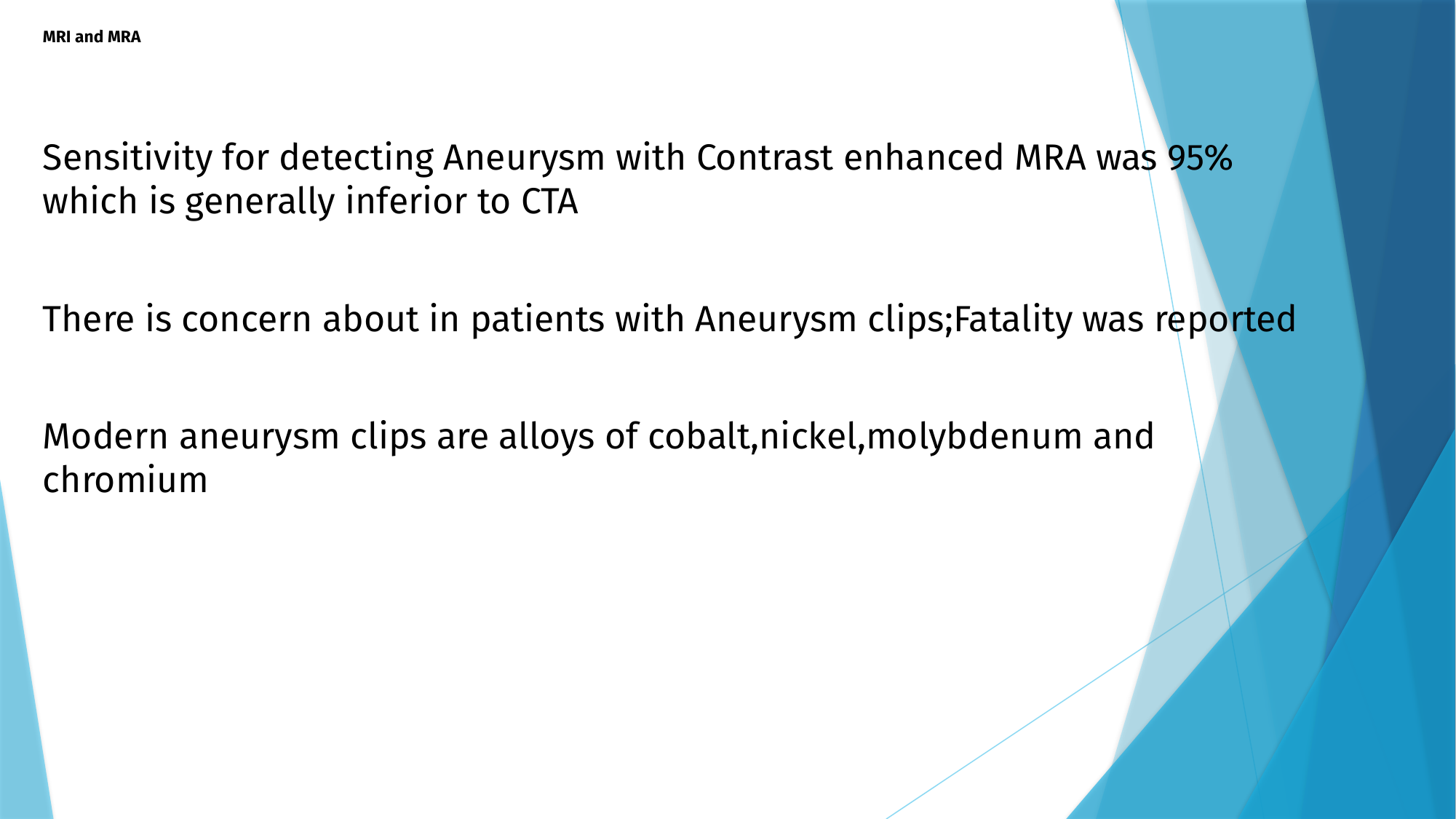

# MRI and MRA
Sensitivity for detecting Aneurysm with Contrast enhanced MRA was 95% which is generally inferior to CTA

There is concern about in patients with Aneurysm clips;Fatality was reported

Modern aneurysm clips are alloys of cobalt,nickel,molybdenum and chromium